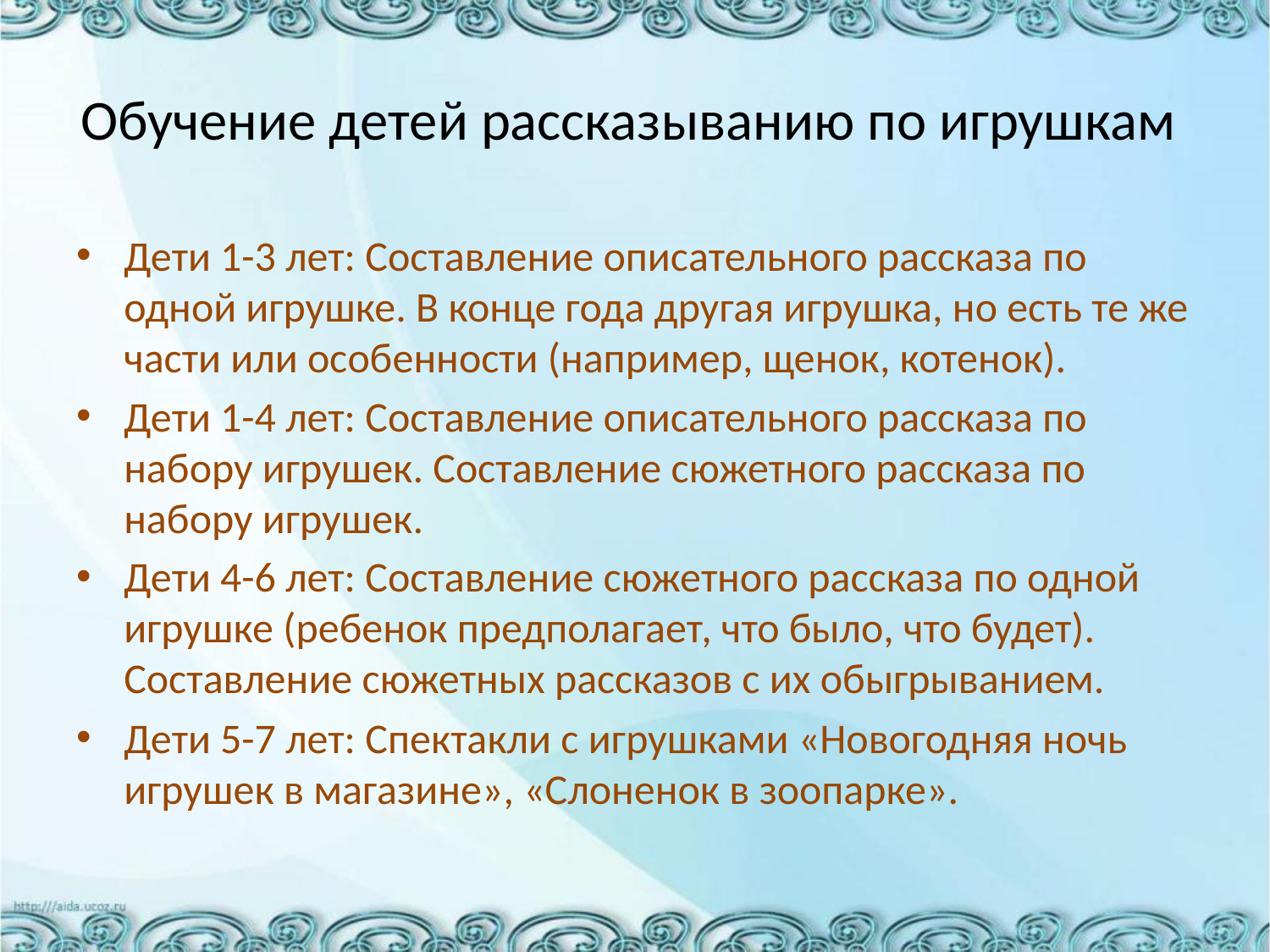

# Обучение детей рассказыванию по игрушкам
Дети 1-3 лет: Составление описательного рассказа по одной игрушке. В конце года другая игрушка, но есть те же части или особенности (например, щенок, котенок).
Дети 1-4 лет: Составление описательного рассказа по набору игрушек. Составление сюжетного рассказа по набору игрушек.
Дети 4-6 лет: Составление сюжетного рассказа по одной игрушке (ребенок предполагает, что было, что будет). Составление сюжетных рассказов с их обыгрыванием.
Дети 5-7 лет: Спектакли с игрушками «Новогодняя ночь игрушек в магазине», «Слоненок в зоопарке».